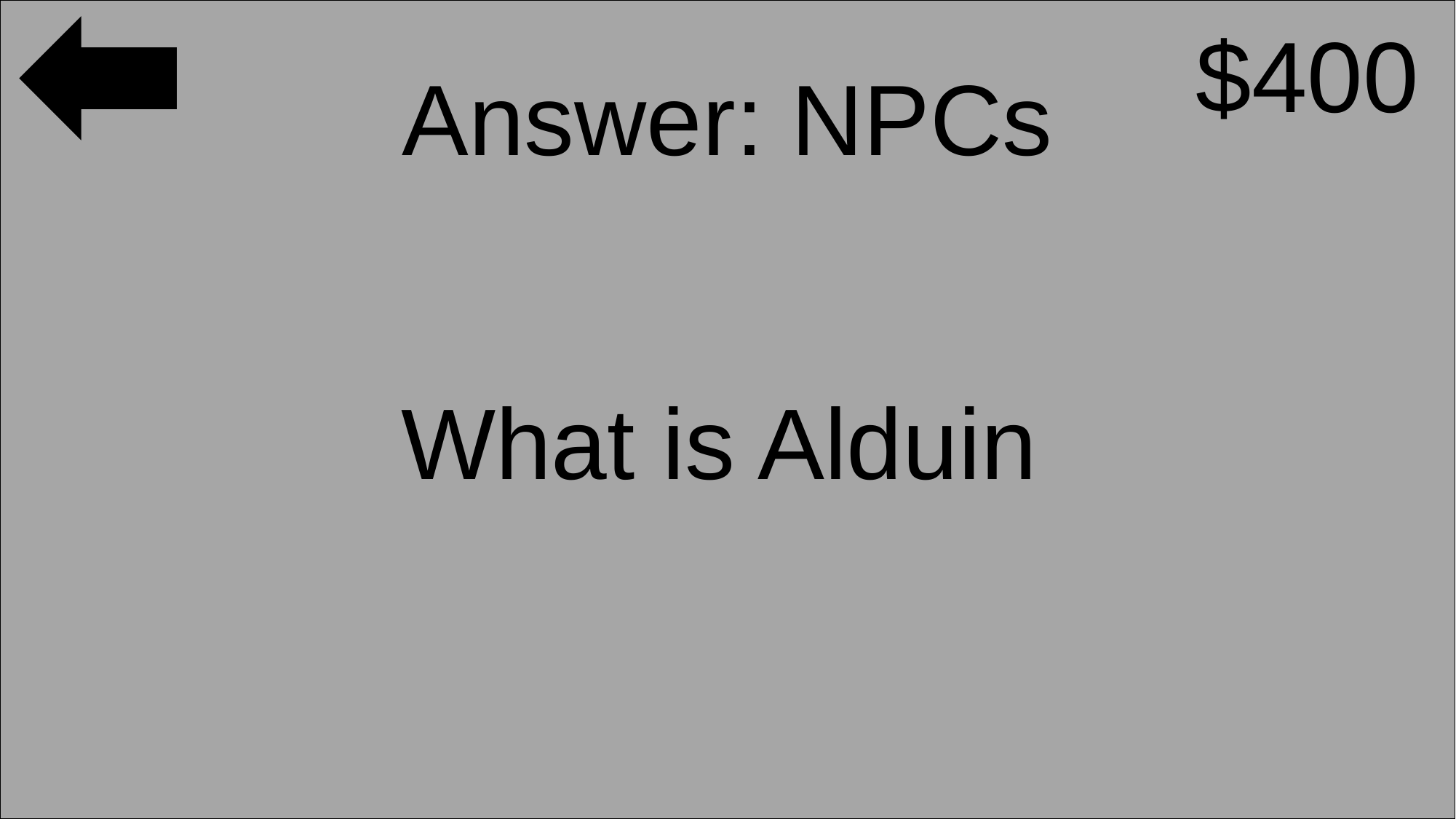

$400

#
Answer: NPCs

What is Alduin